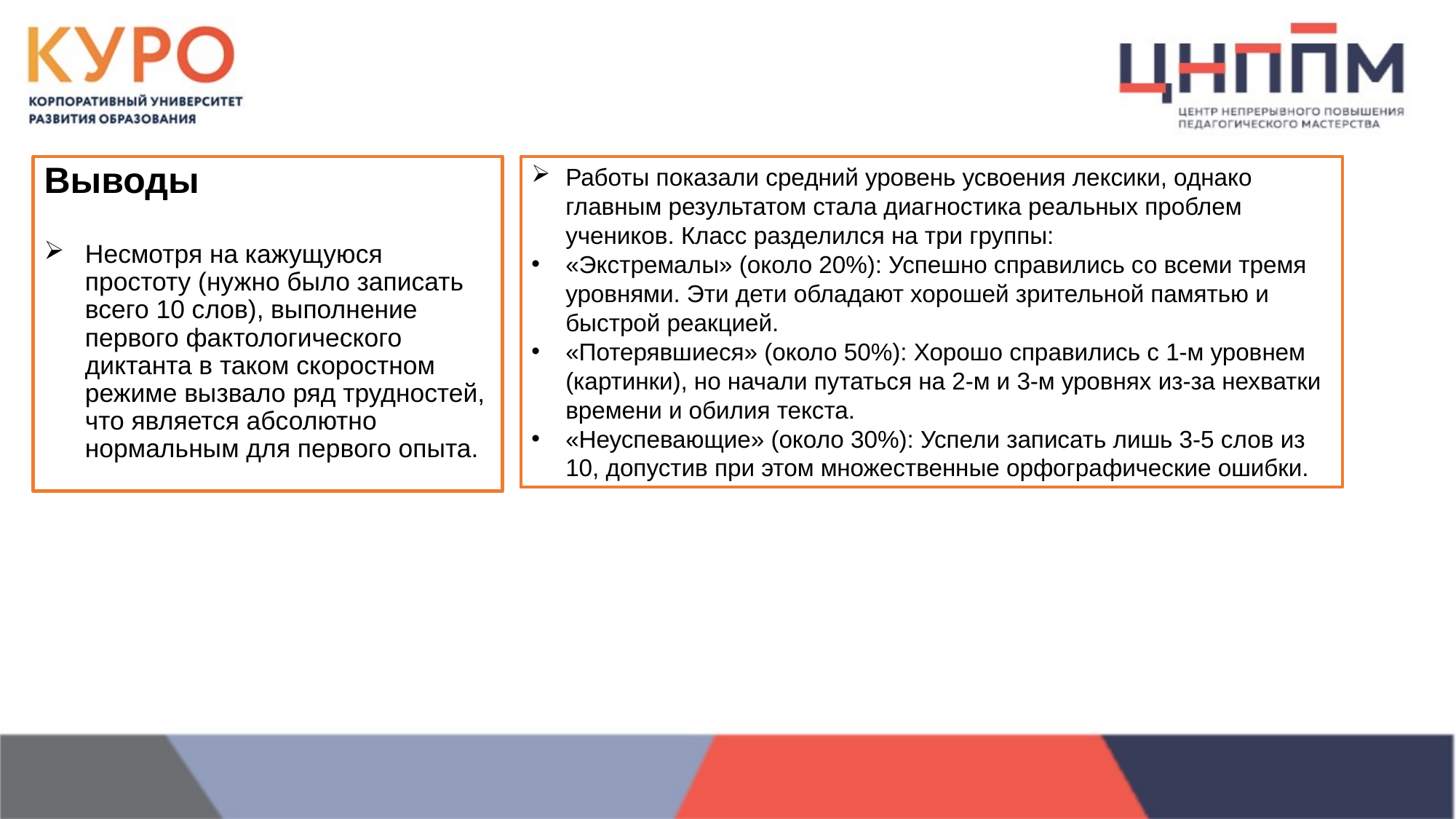

Выводы

Несмотря на кажущуюся простоту (нужно было записать всего 10 слов), выполнение первого фактологического диктанта в таком скоростном режиме вызвало ряд трудностей, что является абсолютно нормальным для первого опыта.

Работы показали средний уровень усвоения лексики, однако главным результатом стала диагностика реальных проблем учеников. Класс разделился на три группы:
«Экстремалы» (около 20%): Успешно справились со всеми тремя уровнями. Эти дети обладают хорошей зрительной памятью и быстрой реакцией.
«Потерявшиеся» (около 50%): Хорошо справились с 1-м уровнем (картинки), но начали путаться на 2-м и 3-м уровнях из-за нехватки времени и обилия текста.
«Неуспевающие» (около 30%): Успели записать лишь 3-5 слов из 10, допустив при этом множественные орфографические ошибки.